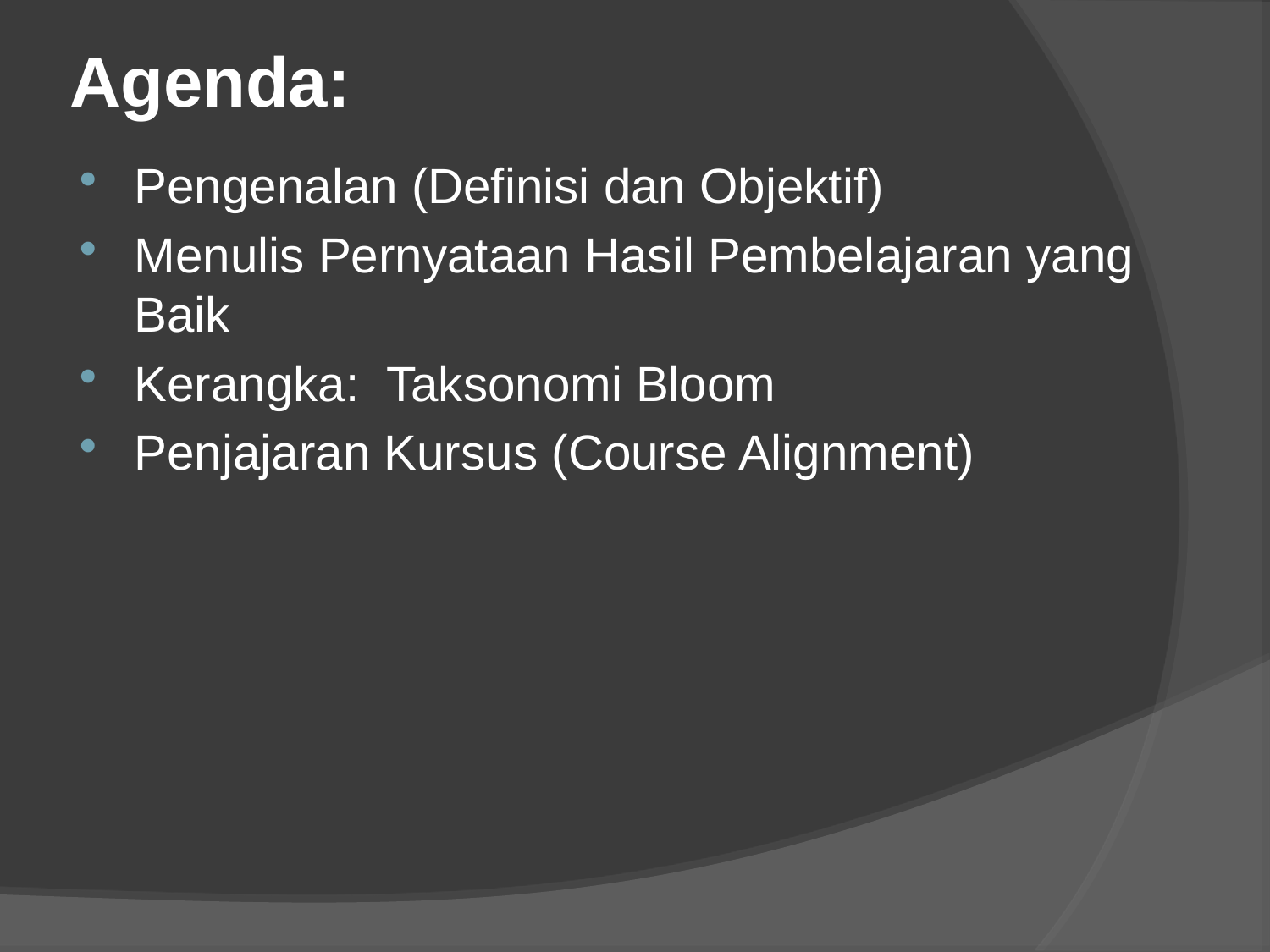

# Agenda:
Pengenalan (Definisi dan Objektif)
Menulis Pernyataan Hasil Pembelajaran yang Baik
Kerangka:  Taksonomi Bloom
Penjajaran Kursus (Course Alignment)